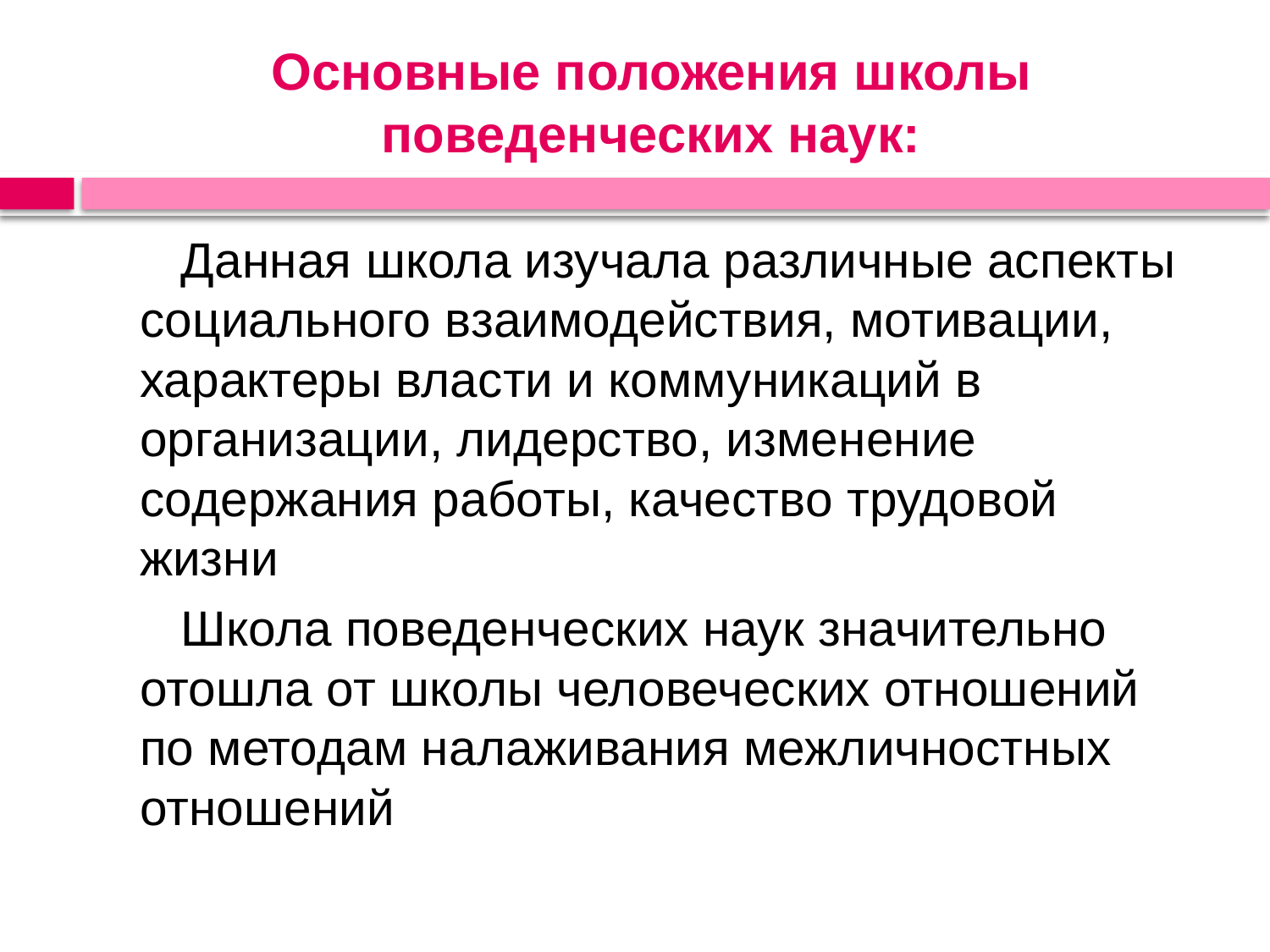

# Основные положения школы поведенческих наук:
Данная школа изучала различные аспекты  социального взаимодействия, мотивации, характеры власти и коммуникаций в организации, лидерство, изменение содержания работы, качество трудовой жизни
Школа поведенческих наук значительно отошла от школы человеческих отношений по методам налаживания межличностных отношений